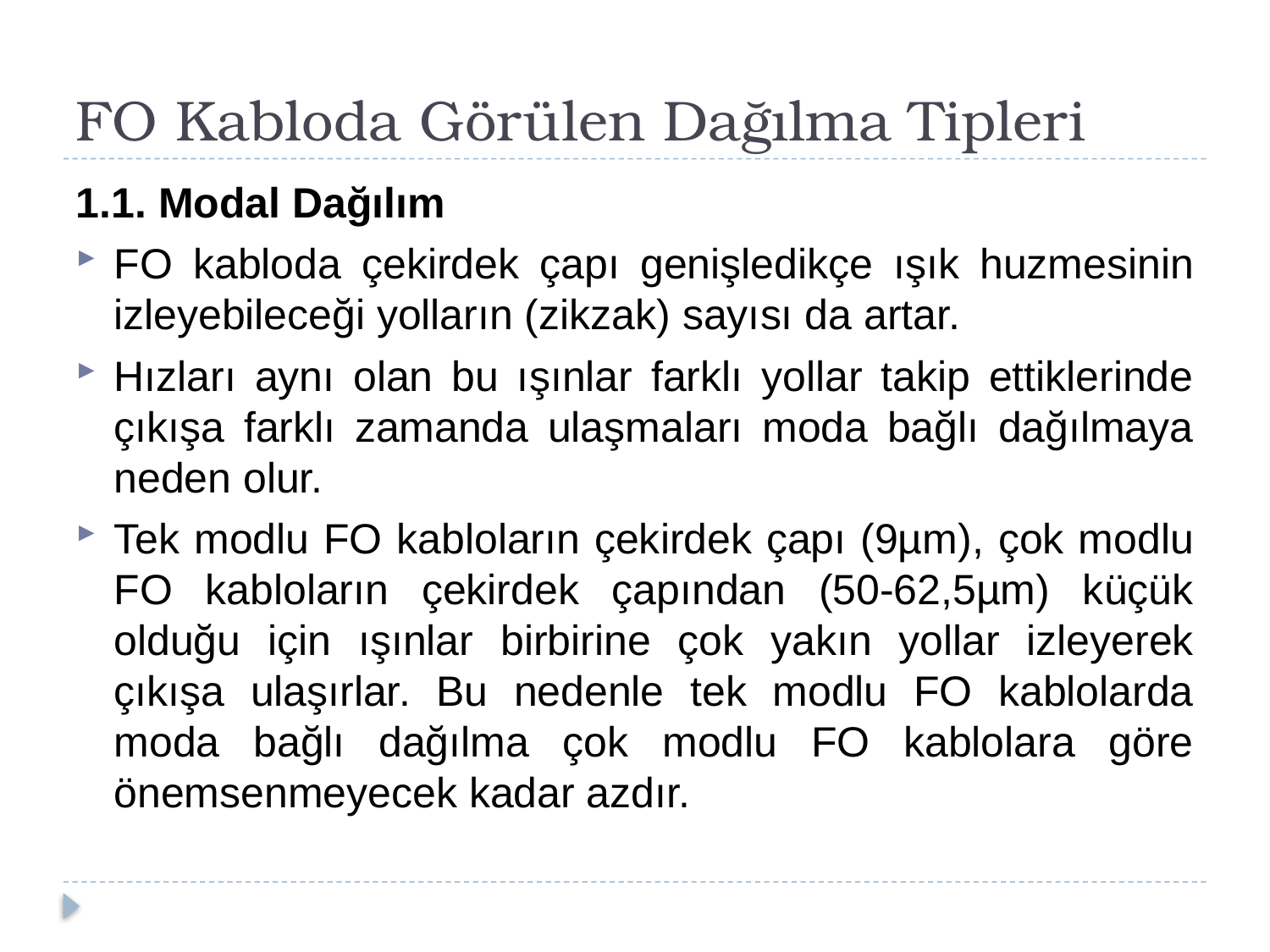

# FO Kabloda Görülen Dağılma Tipleri
1.1. Modal Dağılım
FO kabloda çekirdek çapı genişledikçe ışık huzmesinin izleyebileceği yolların (zikzak) sayısı da artar.
Hızları aynı olan bu ışınlar farklı yollar takip ettiklerinde çıkışa farklı zamanda ulaşmaları moda bağlı dağılmaya neden olur.
Tek modlu FO kabloların çekirdek çapı (9µm), çok modlu FO kabloların çekirdek çapından (50-62,5µm) küçük olduğu için ışınlar birbirine çok yakın yollar izleyerek çıkışa ulaşırlar. Bu nedenle tek modlu FO kablolarda moda bağlı dağılma çok modlu FO kablolara göre önemsenmeyecek kadar azdır.